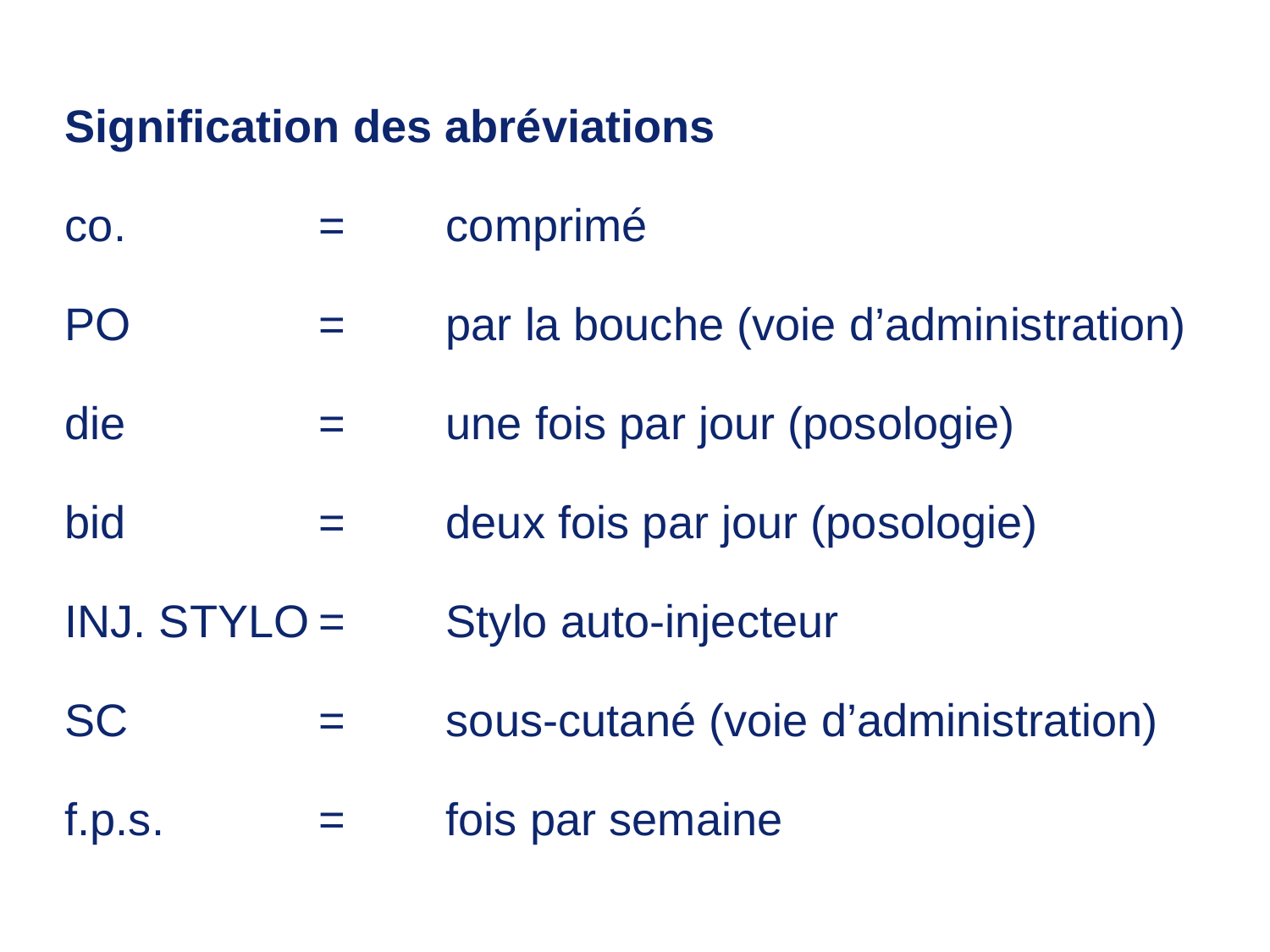

Signification des abréviations

co. 		=	comprimé

PO		=	par la bouche (voie d’administration)

die		=	une fois par jour (posologie)

bid		=	deux fois par jour (posologie)

INJ. STYLO	=	Stylo auto-injecteur

SC		=	sous-cutané (voie d’administration)

f.p.s.		=	fois par semaine